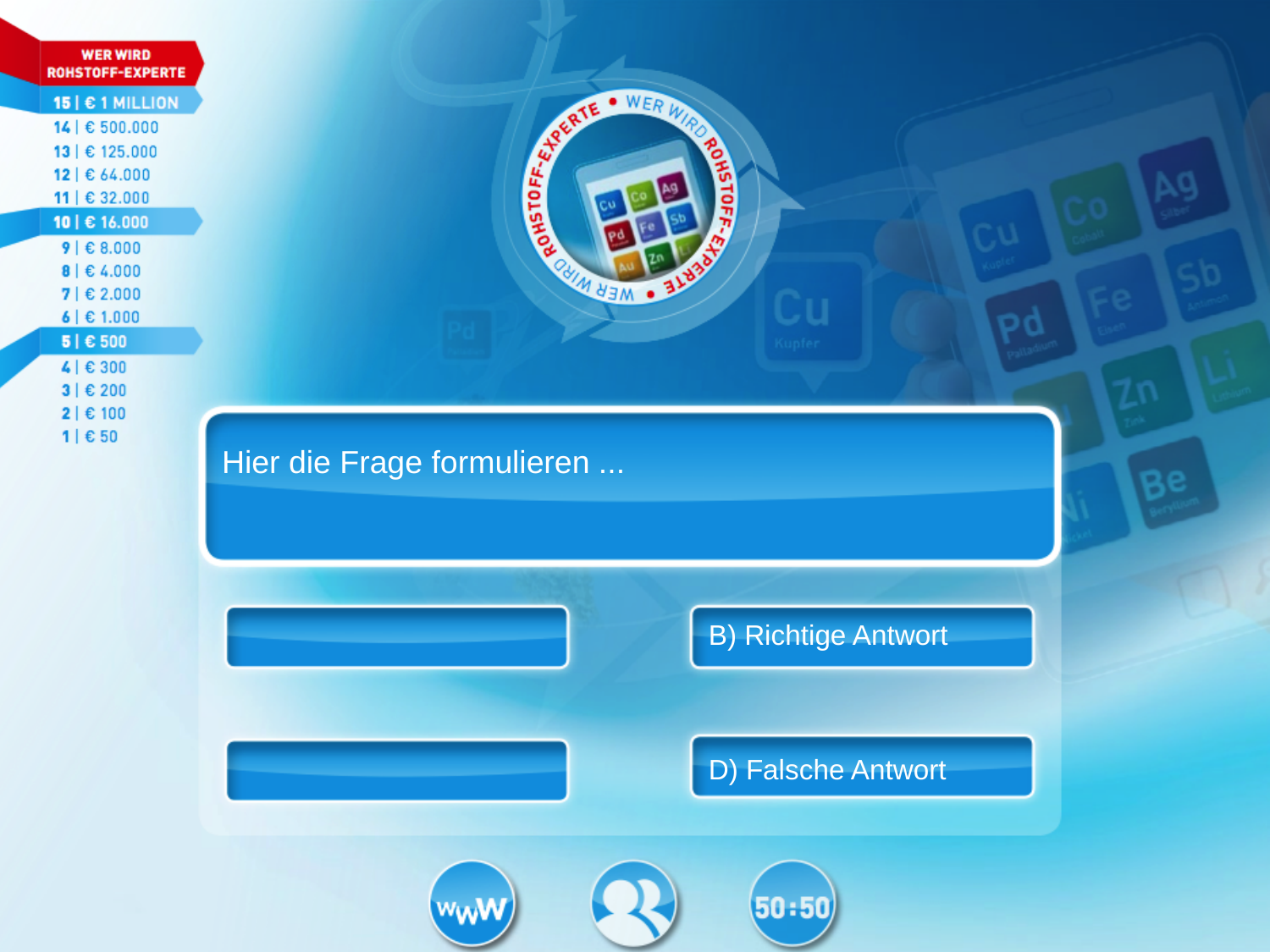

Hier die Frage formulieren ...
B) Richtige Antwort
D) Falsche Antwort